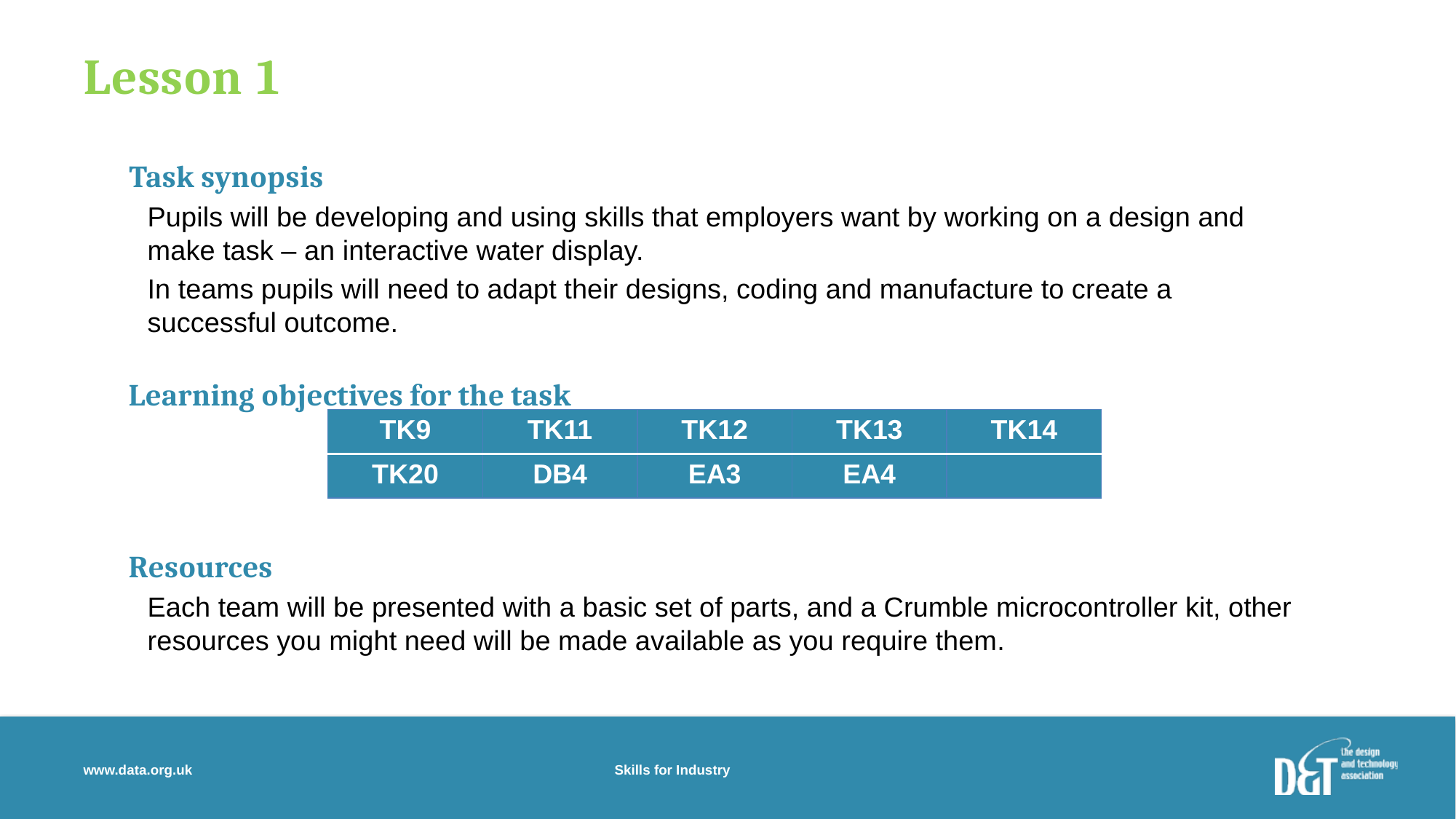

# Lesson 1
Task synopsis
Pupils will be developing and using skills that employers want by working on a design and make task – an interactive water display.
In teams pupils will need to adapt their designs, coding and manufacture to create a successful outcome.

Learning objectives for the task

Resources
Each team will be presented with a basic set of parts, and a Crumble microcontroller kit, other resources you might need will be made available as you require them.

| TK9 | TK11 | TK12 | TK13 | TK14 |
| --- | --- | --- | --- | --- |
| TK20 | DB4 | EA3 | EA4 |  |